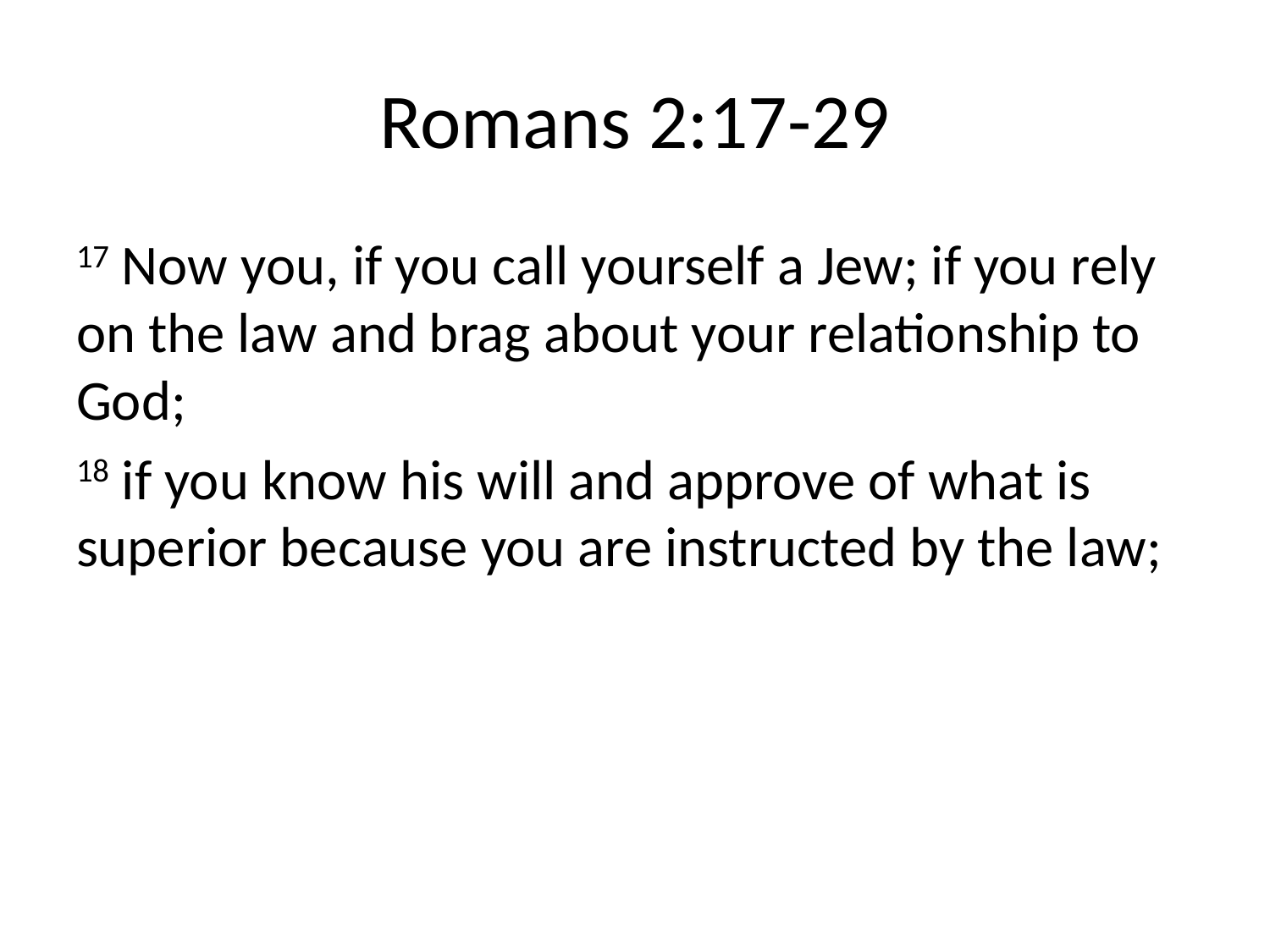

# Romans 2:17-29
17 Now you, if you call yourself a Jew; if you rely on the law and brag about your relationship to God;
18 if you know his will and approve of what is superior because you are instructed by the law;